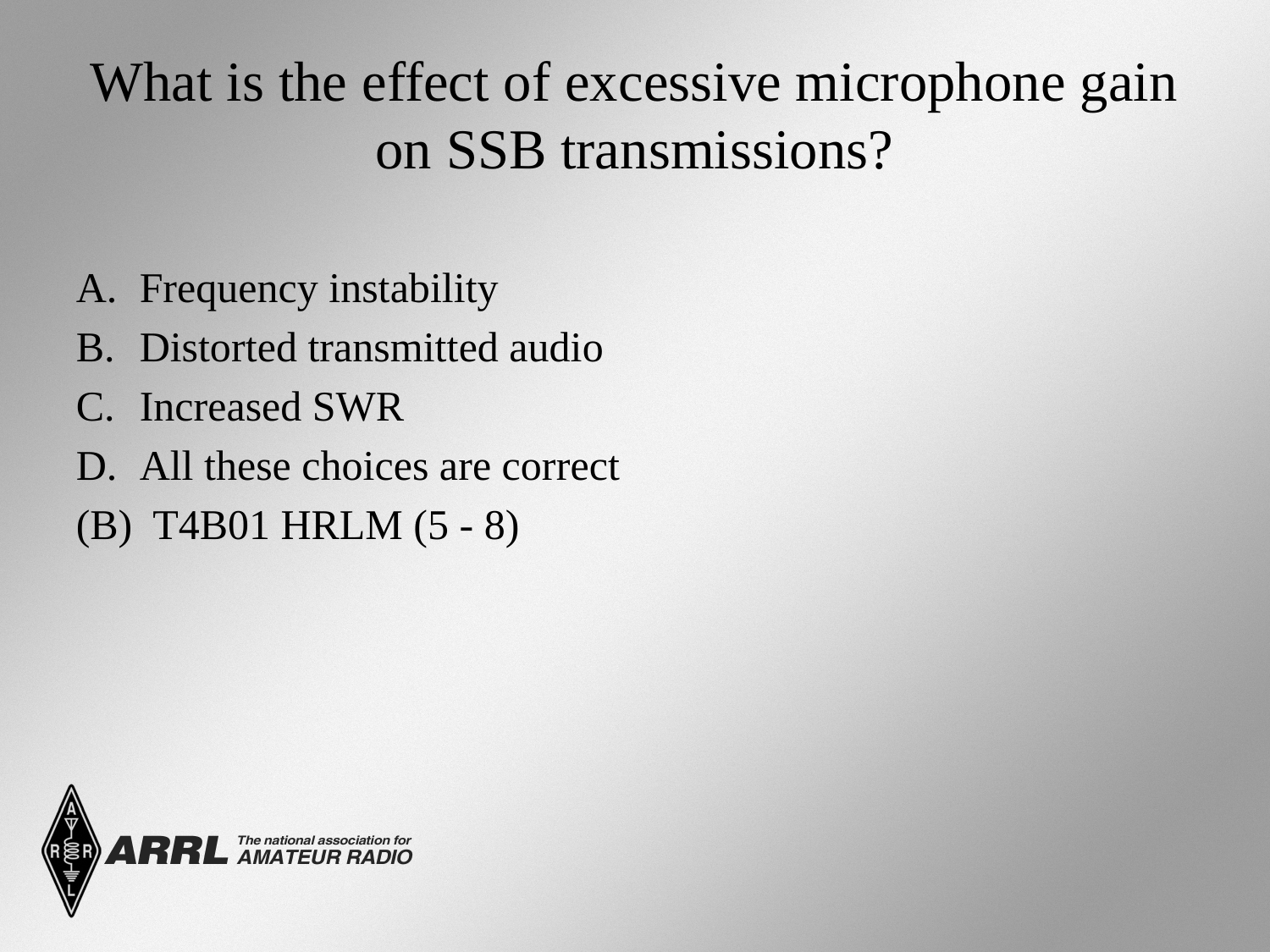

# What is the effect of excessive microphone gain on SSB transmissions?
Frequency instability
Distorted transmitted audio
Increased SWR
All these choices are correct
(B)  T4B01 HRLM (5 - 8)